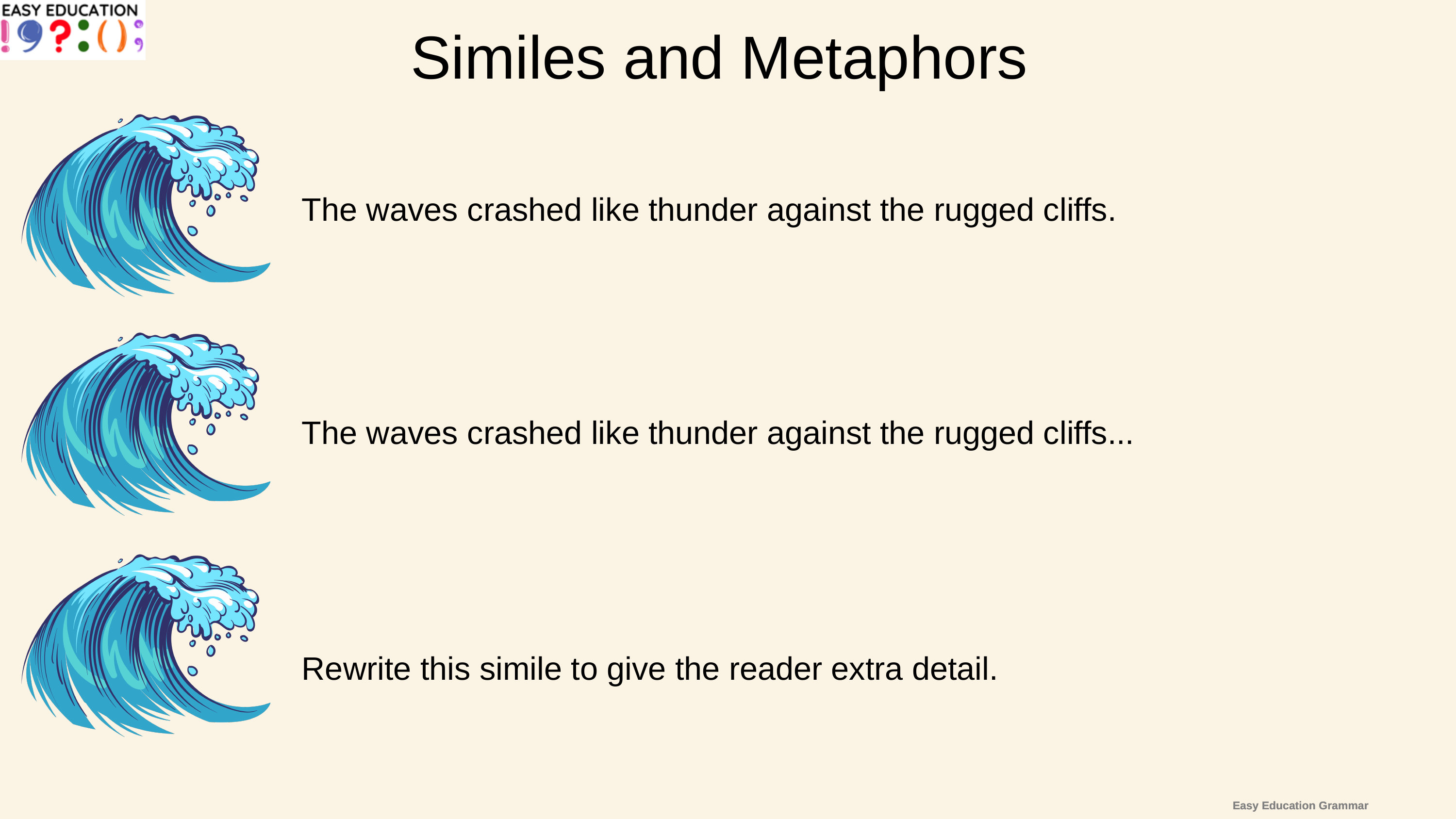

Similes and Metaphors

The waves crashed like thunder against the rugged cliffs.

The waves crashed like thunder against the rugged cliffs...

Rewrite this simile to give the reader extra detail.